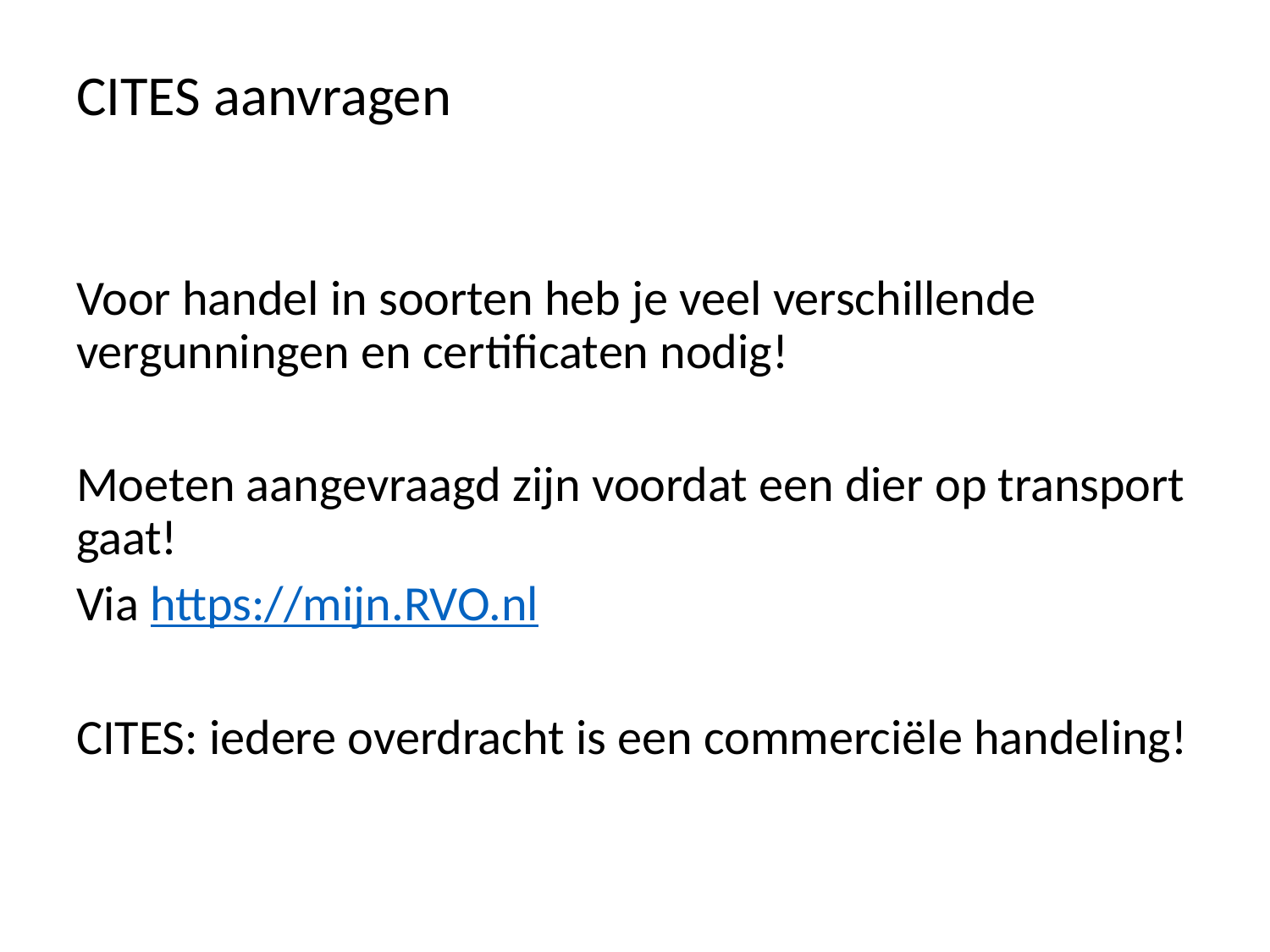

# CITES aanvragen
Voor handel in soorten heb je veel verschillende vergunningen en certificaten nodig!

Moeten aangevraagd zijn voordat een dier op transport gaat!
Via https://mijn.RVO.nl

CITES: iedere overdracht is een commerciële handeling!